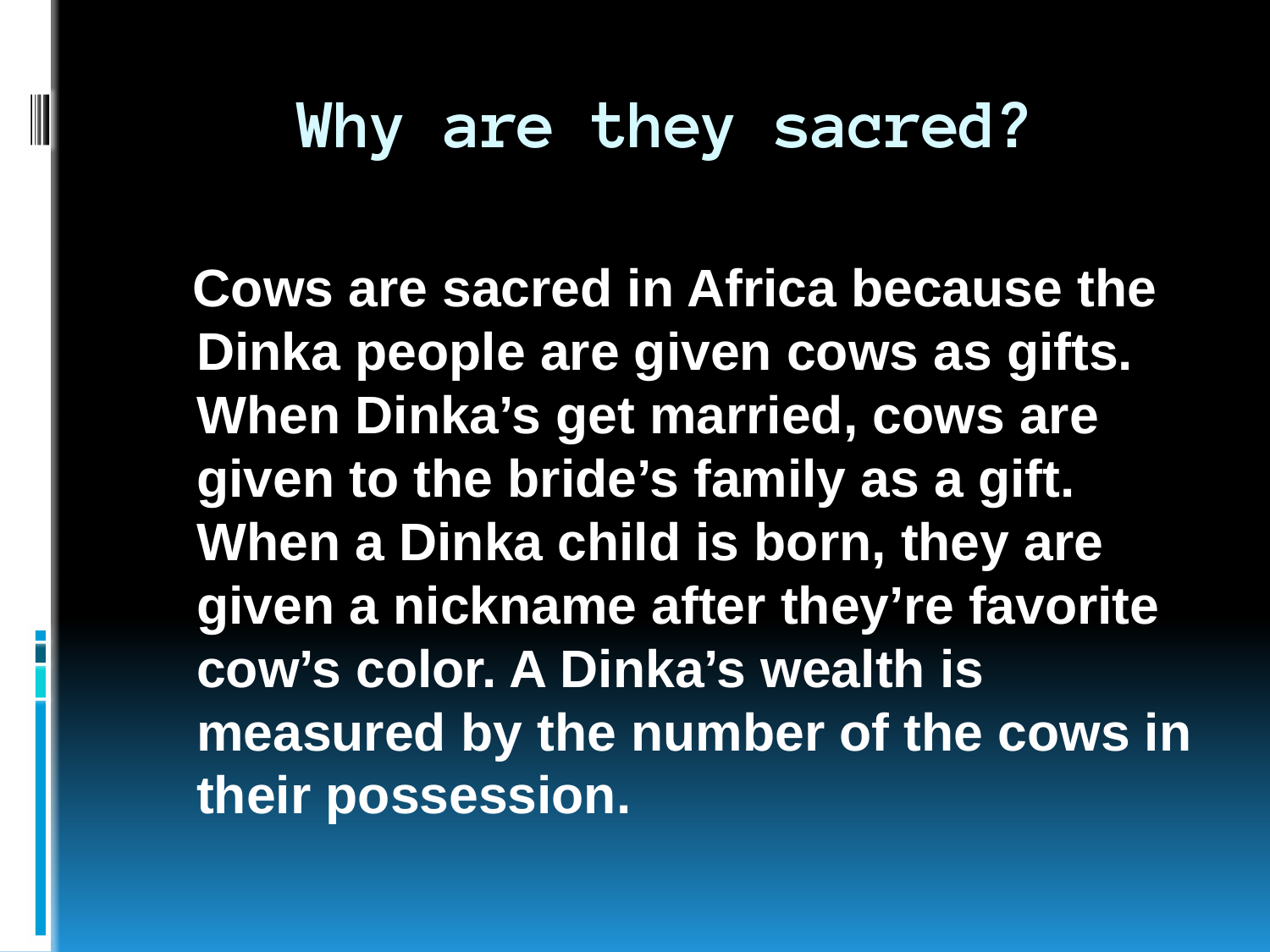

# Why are they sacred?
   Cows are sacred in Africa because the Dinka people are given cows as gifts. When Dinka’s get married, cows are given to the bride’s family as a gift. When a Dinka child is born, they are given a nickname after they’re favorite cow’s color. A Dinka’s wealth is measured by the number of the cows in their possession.